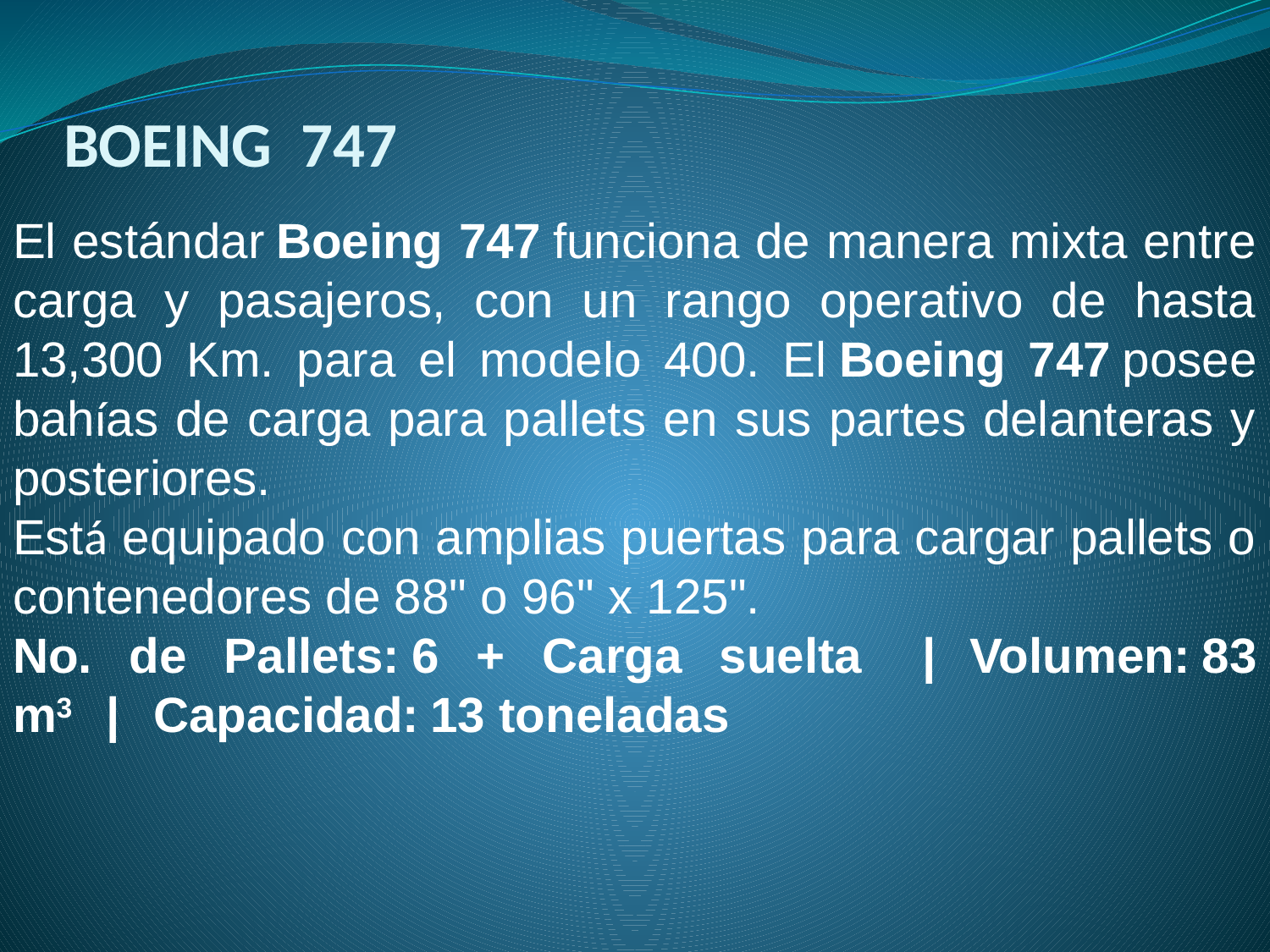

# BOEING  747
El estándar Boeing 747 funciona de manera mixta entre carga y pasajeros, con un rango operativo de hasta 13,300 Km. para el modelo 400. El Boeing 747 posee bahías de carga para pallets en sus partes delanteras y posteriores.
Está equipado con amplias puertas para cargar pallets o contenedores de 88" o 96" x 125".
No. de Pallets: 6 + Carga suelta   |   Volumen: 83 m3   |   Capacidad: 13 toneladas